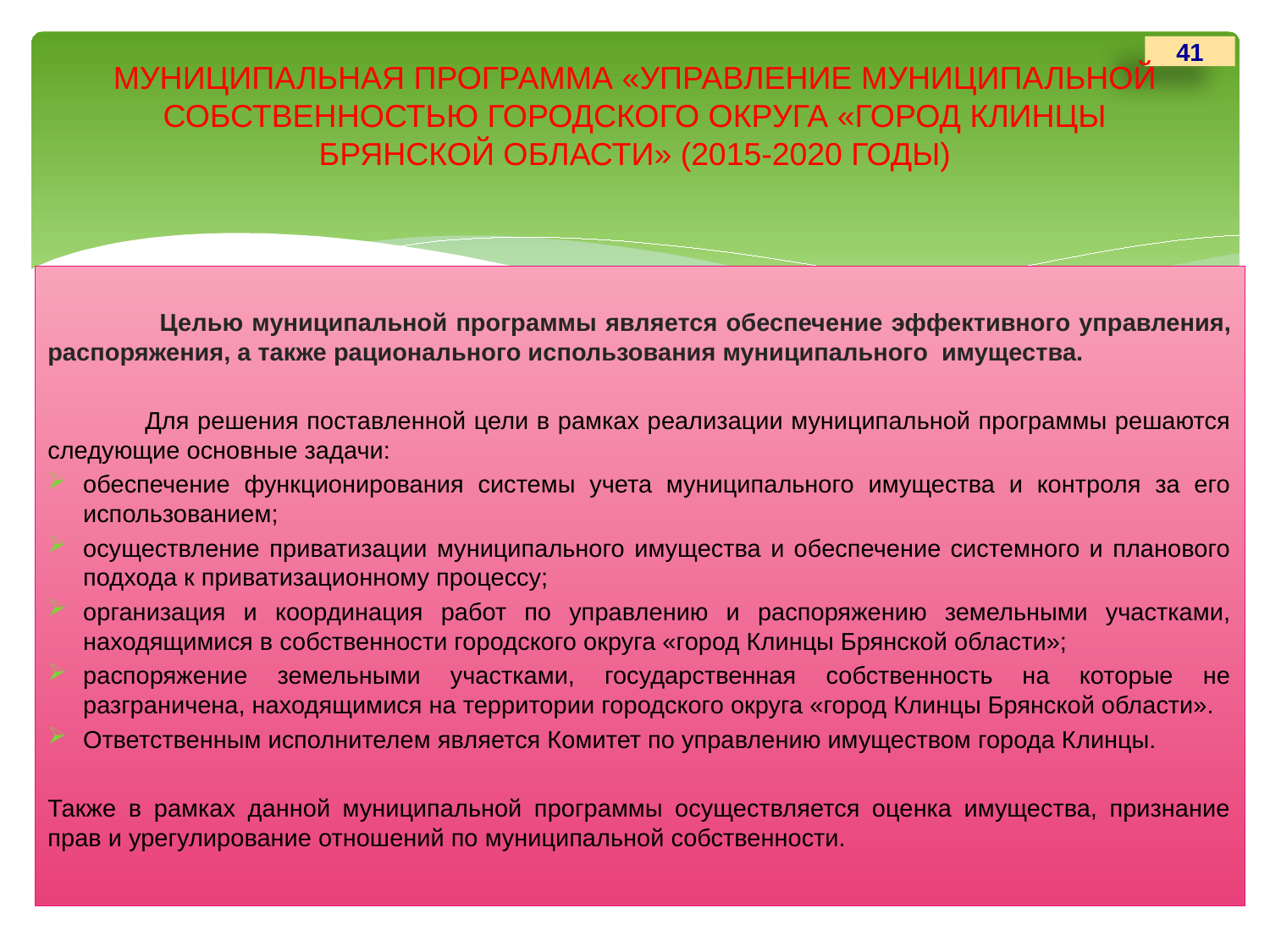

41
# МУНИЦИПАЛЬНАЯ ПРОГРАММА «УПРАВЛЕНИЕ МУНИЦИПАЛЬНОЙ СОБСТВЕННОСТЬЮ ГОРОДСКОГО ОКРУГА «ГОРОД КЛИНЦЫ БРЯНСКОЙ ОБЛАСТИ» (2015-2020 ГОДЫ)

             Целью муниципальной программы является обеспечение эффективного управления, распоряжения, а также рационального использования муниципального  имущества.

            Для решения поставленной цели в рамках реализации муниципальной программы решаются следующие основные задачи:
обеспечение функционирования системы учета муниципального имущества и контроля за его использованием;
осуществление приватизации муниципального имущества и обеспечение системного и планового подхода к приватизационному процессу;
организация и координация работ по управлению и распоряжению земельными участками, находящимися в собственности городского округа «город Клинцы Брянской области»;
распоряжение земельными участками, государственная собственность на которые не разграничена, находящимися на территории городского округа «город Клинцы Брянской области».
Ответственным исполнителем является Комитет по управлению имуществом города Клинцы.

Также в рамках данной муниципальной программы осуществляется оценка имущества, признание прав и урегулирование отношений по муниципальной собственности.